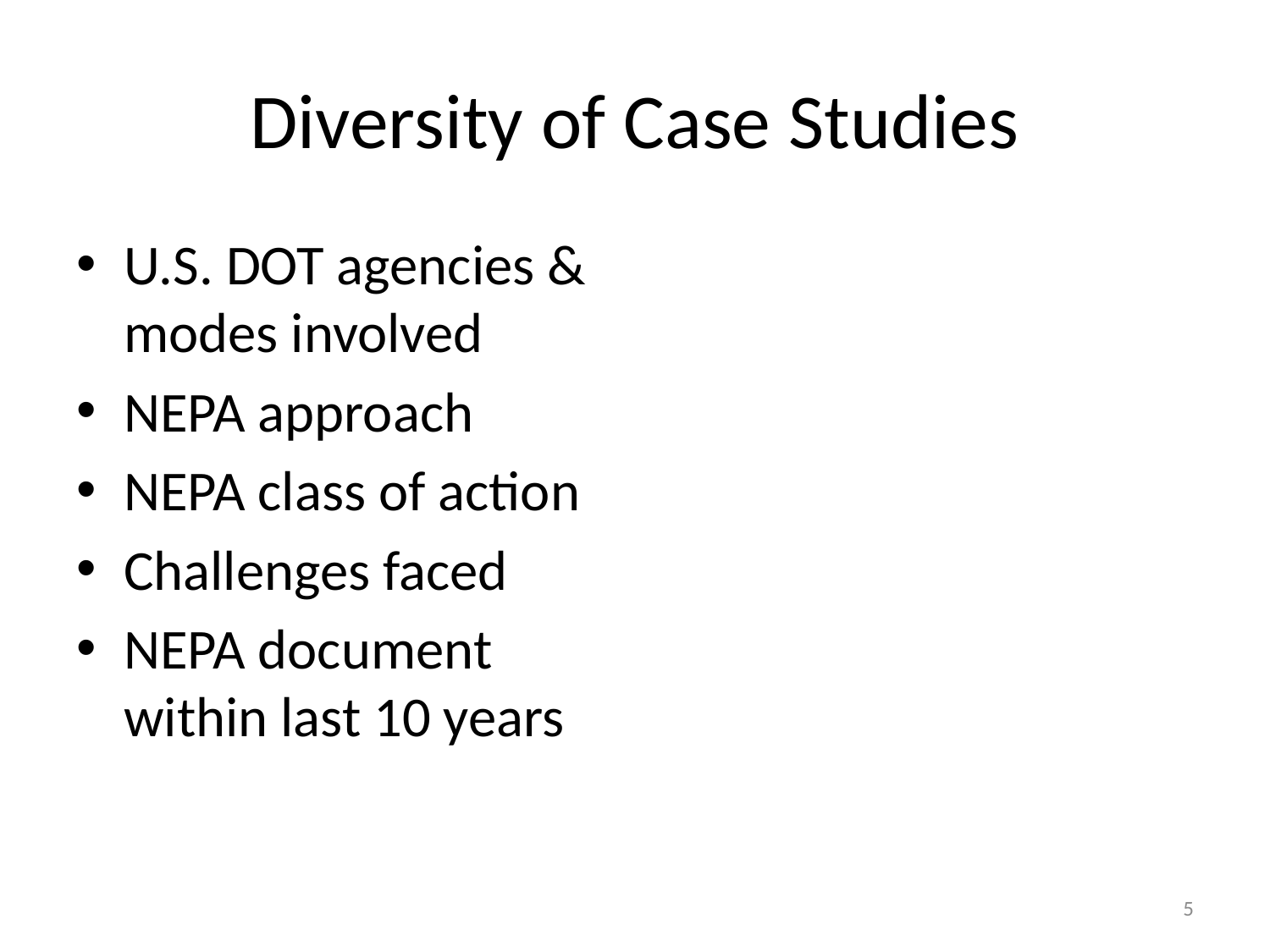

# Diversity of Case Studies
U.S. DOT agencies & modes involved
NEPA approach
NEPA class of action
Challenges faced
NEPA document within last 10 years
5